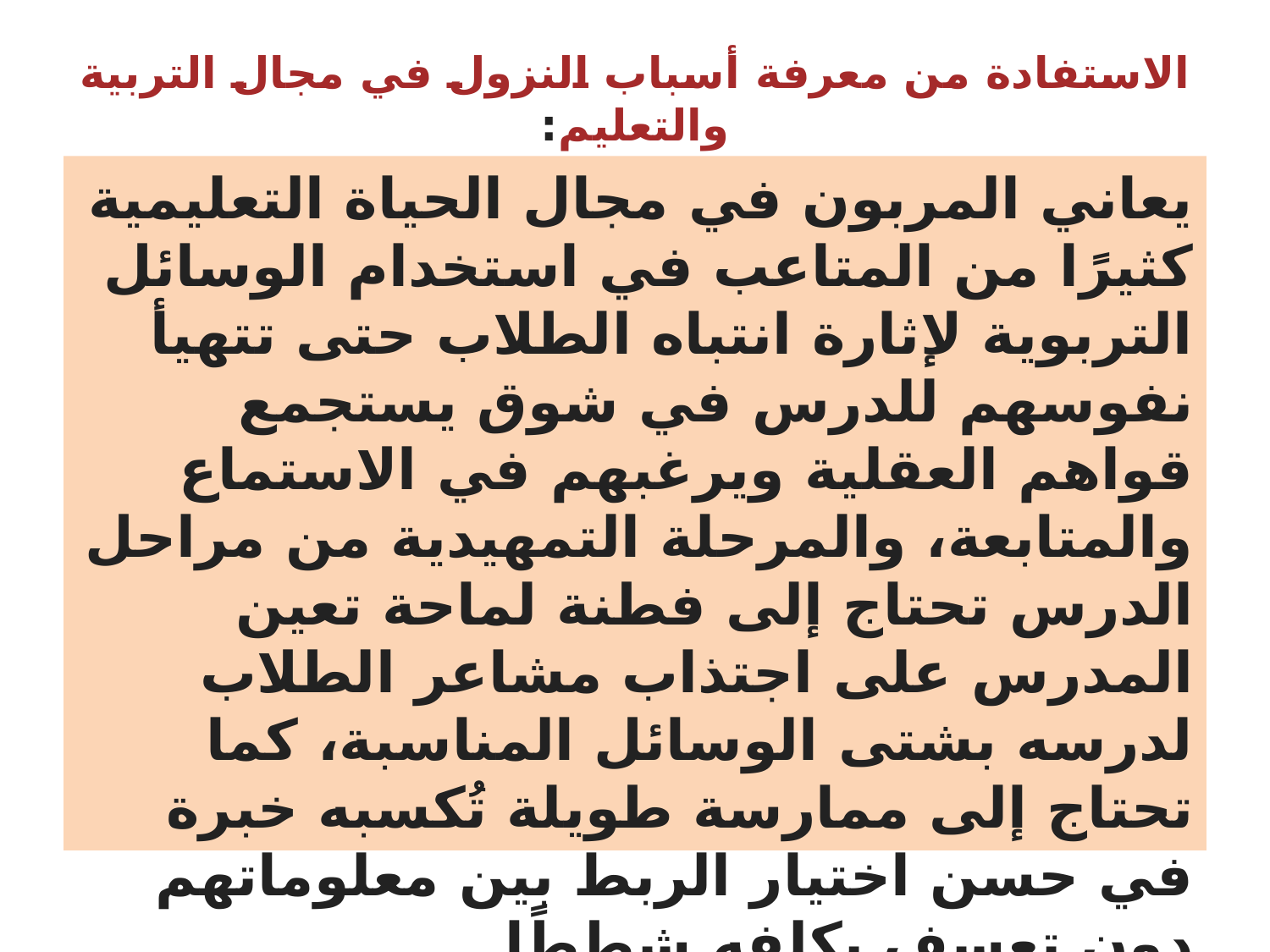

# الاستفادة من معرفة أسباب النزول في مجال التربية والتعليم:
يعاني المربون في مجال الحياة التعليمية كثيرًا من المتاعب في استخدام الوسائل التربوية لإثارة انتباه الطلاب حتى تتهيأ نفوسهم للدرس في شوق يستجمع قواهم العقلية ويرغبهم في الاستماع والمتابعة، والمرحلة التمهيدية من مراحل الدرس تحتاج إلى فطنة لماحة تعين المدرس على اجتذاب مشاعر الطلاب لدرسه بشتى الوسائل المناسبة، كما تحتاج إلى ممارسة طويلة تُكسبه خبرة في حسن اختيار الربط بين معلوماتهم دون تعسف يكلفه شططًا.
وكما تهدف المرحلة التمهيدية في الدرس إلى إثارة انتباه الطلاب واجتذاب مشاعرهم فإنها تهدف كذلك إلى التصور الكلي للموضوع، كي يسهل على المدرس أن ينتقل بطلابه من الكلي للجزئي إلى أن يستوعب عناصر الدرس تفصيلًا بعد أن تصوره طلابه جملة.